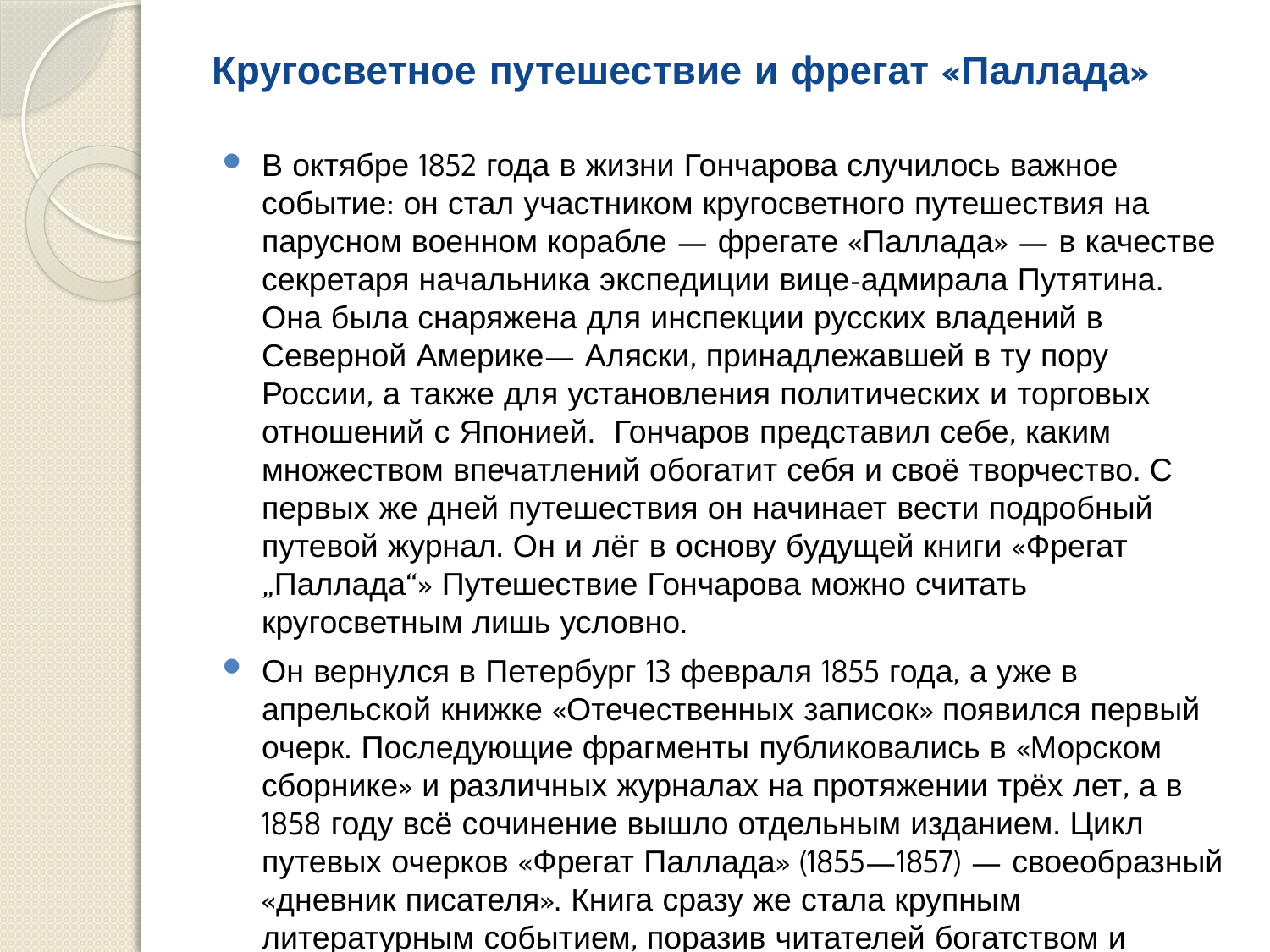

# Кругосветное путешествие и фрегат «Паллада»
В октябре 1852 года в жизни Гончарова случилось важное событие: он стал участником кругосветного путешествия на парусном военном корабле — фрегате «Паллада» — в качестве секретаря начальника экспедиции вице-адмирала Путятина. Она была снаряжена для инспекции русских владений в Северной Америке— Аляски, принадлежавшей в ту пору России, а также для установления политических и торговых отношений с Японией.  Гончаров представил себе, каким множеством впечатлений обогатит себя и своё творчество. С первых же дней путешествия он начинает вести подробный путевой журнал. Он и лёг в основу будущей книги «Фрегат „Паллада“» Путешествие Гончарова можно считать кругосветным лишь условно.
Он вернулся в Петербург 13 февраля 1855 года, а уже в апрельской книжке «Отечественных записок» появился первый очерк. Последующие фрагменты публиковались в «Морском сборнике» и различных журналах на протяжении трёх лет, а в 1858 году всё сочинение вышло отдельным изданием. Цикл путевых очерков «Фрегат Паллада» (1855—1857) — своеобразный «дневник писателя». Книга сразу же стала крупным литературным событием, поразив читателей богатством и разнообразием фактического материала и своими литературными достоинствами